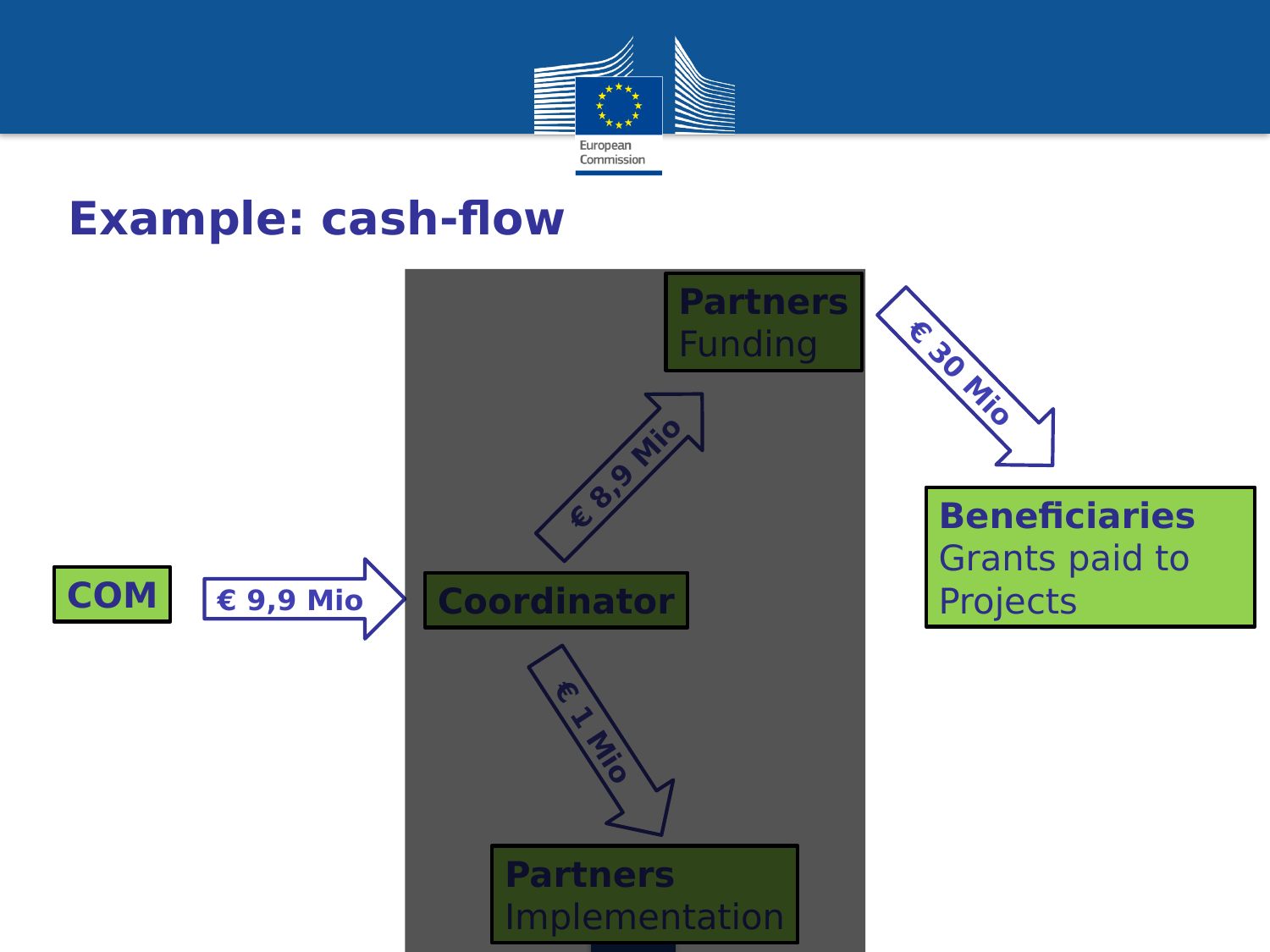

# Example: cash-flow

Partners
Funding
  € 30 Mio
  € 8,9 Mio
Beneficiaries
Grants paid to Projects
€ 9,9 Mio
COM
Coordinator

  € 1 Mio

Partners
Implementation